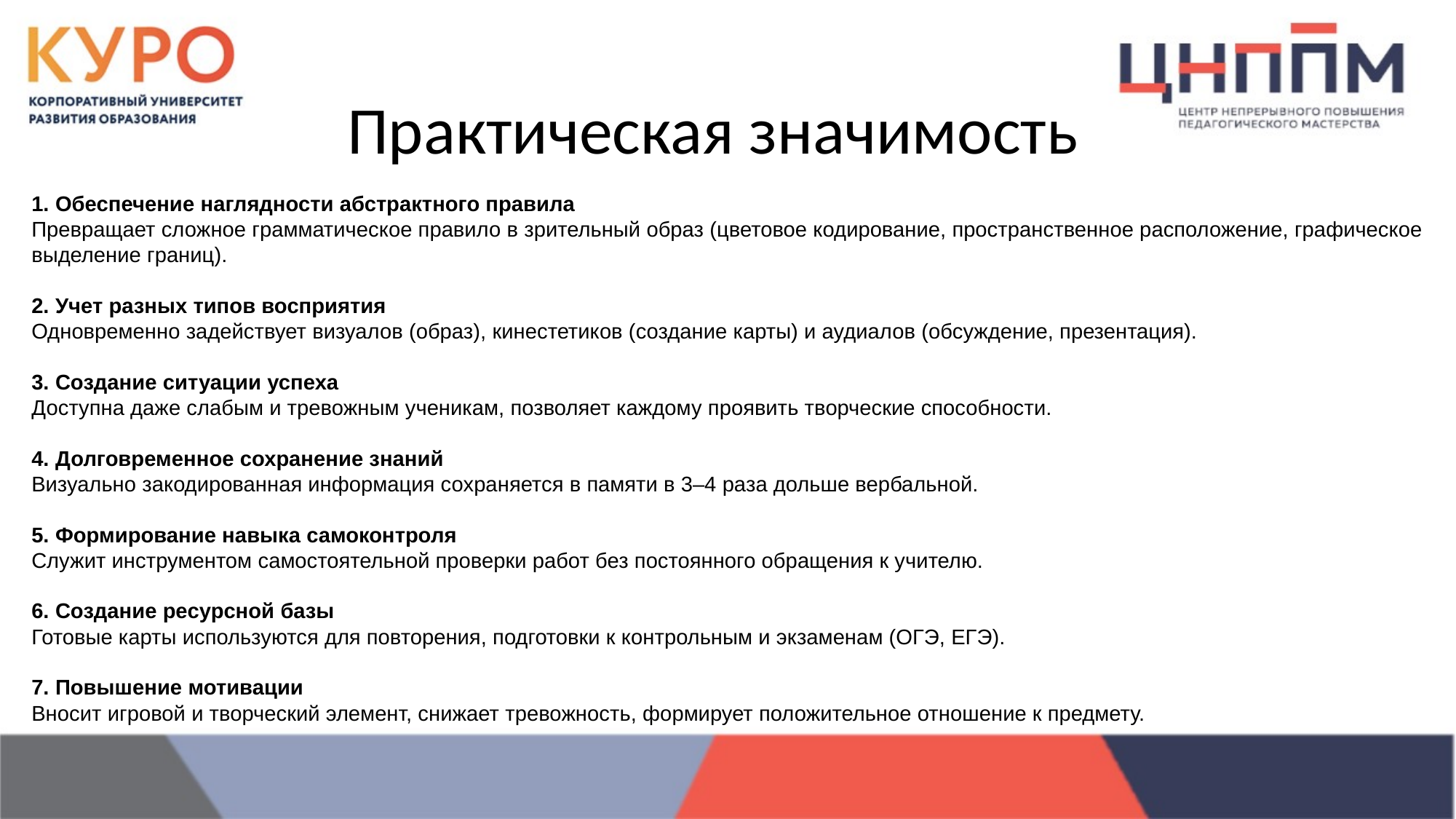

Практическая значимость

1. Обеспечение наглядности абстрактного правила
Превращает сложное грамматическое правило в зрительный образ (цветовое кодирование, пространственное расположение, графическое выделение границ).

2. Учет разных типов восприятия
Одновременно задействует визуалов (образ), кинестетиков (создание карты) и аудиалов (обсуждение, презентация).

3. Создание ситуации успеха
Доступна даже слабым и тревожным ученикам, позволяет каждому проявить творческие способности.

4. Долговременное сохранение знаний
Визуально закодированная информация сохраняется в памяти в 3–4 раза дольше вербальной.

5. Формирование навыка самоконтроля
Служит инструментом самостоятельной проверки работ без постоянного обращения к учителю.

6. Создание ресурсной базы
Готовые карты используются для повторения, подготовки к контрольным и экзаменам (ОГЭ, ЕГЭ).

7. Повышение мотивации
Вносит игровой и творческий элемент, снижает тревожность, формирует положительное отношение к предмету.